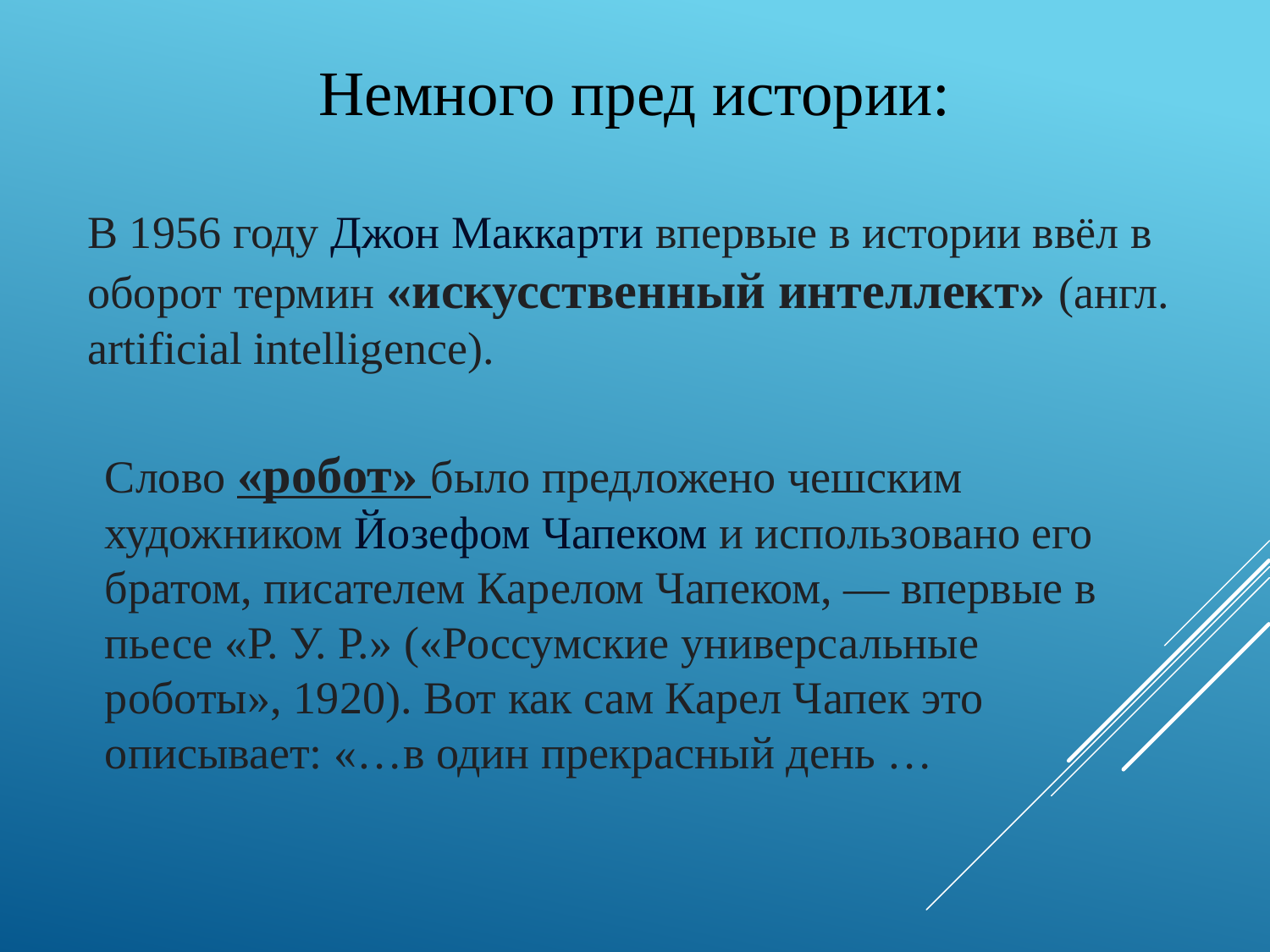

Немного пред истории:
В 1956 году Джон Маккарти впервые в истории ввёл в оборот термин «искусственный интеллект» (англ. artificial intelligence).
Слово «робот» было предложено чешским художником Йозефом Чапеком и использовано его братом, писателем Карелом Чапеком, — впервые в пьесе «Р. У. Р.» («Россумские универсальные роботы», 1920). Вот как сам Карел Чапек это описывает: «…в один прекрасный день …